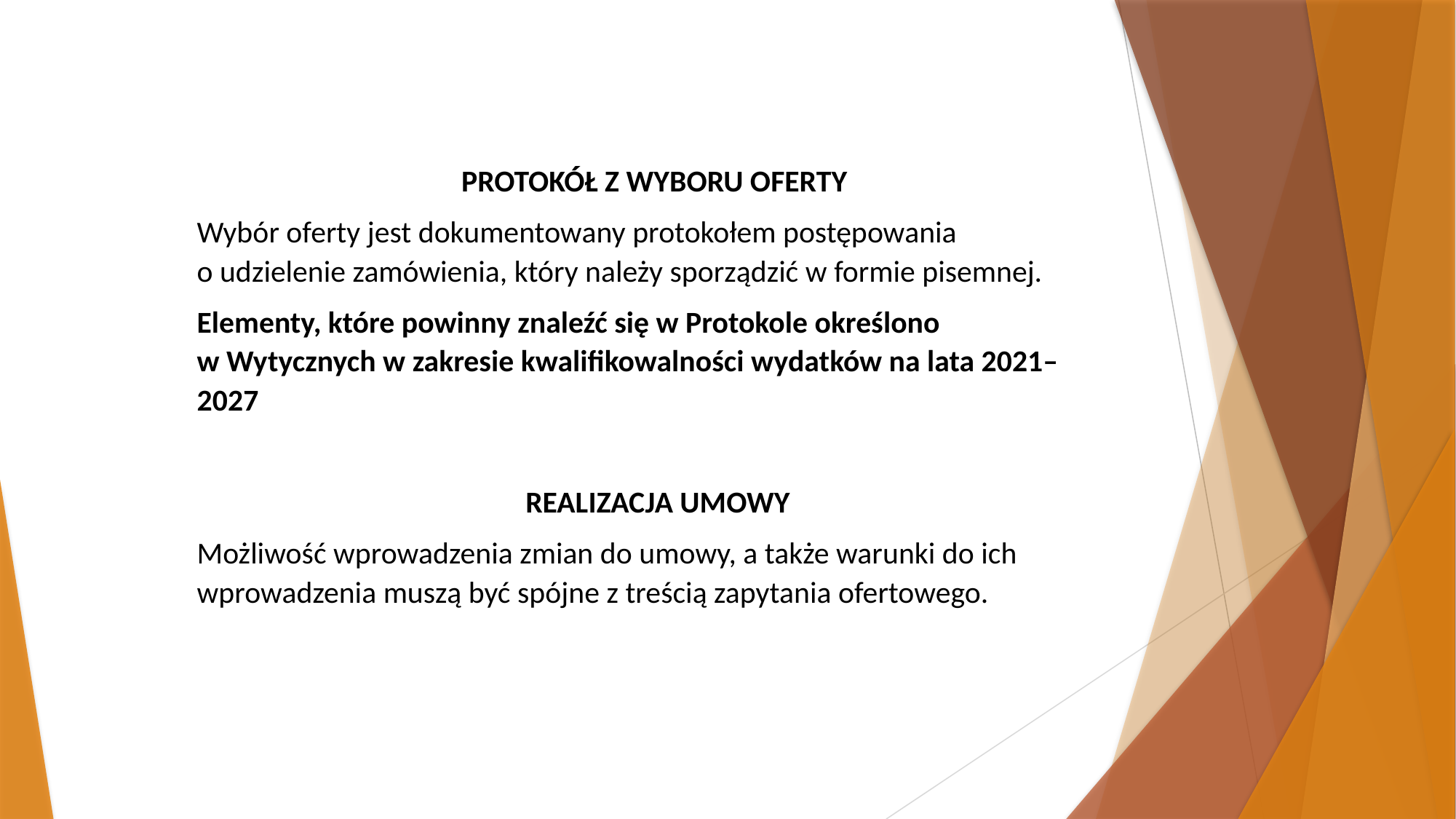

PROTOKÓŁ Z WYBORU OFERTY
Wybór oferty jest dokumentowany protokołem postępowania
o udzielenie zamówienia, który należy sporządzić w formie pisemnej.
Elementy, które powinny znaleźć się w Protokole określono
w Wytycznych w zakresie kwalifikowalności wydatków na lata 2021–2027

REALIZACJA UMOWY
Możliwość wprowadzenia zmian do umowy, a także warunki do ich wprowadzenia muszą być spójne z treścią zapytania ofertowego.